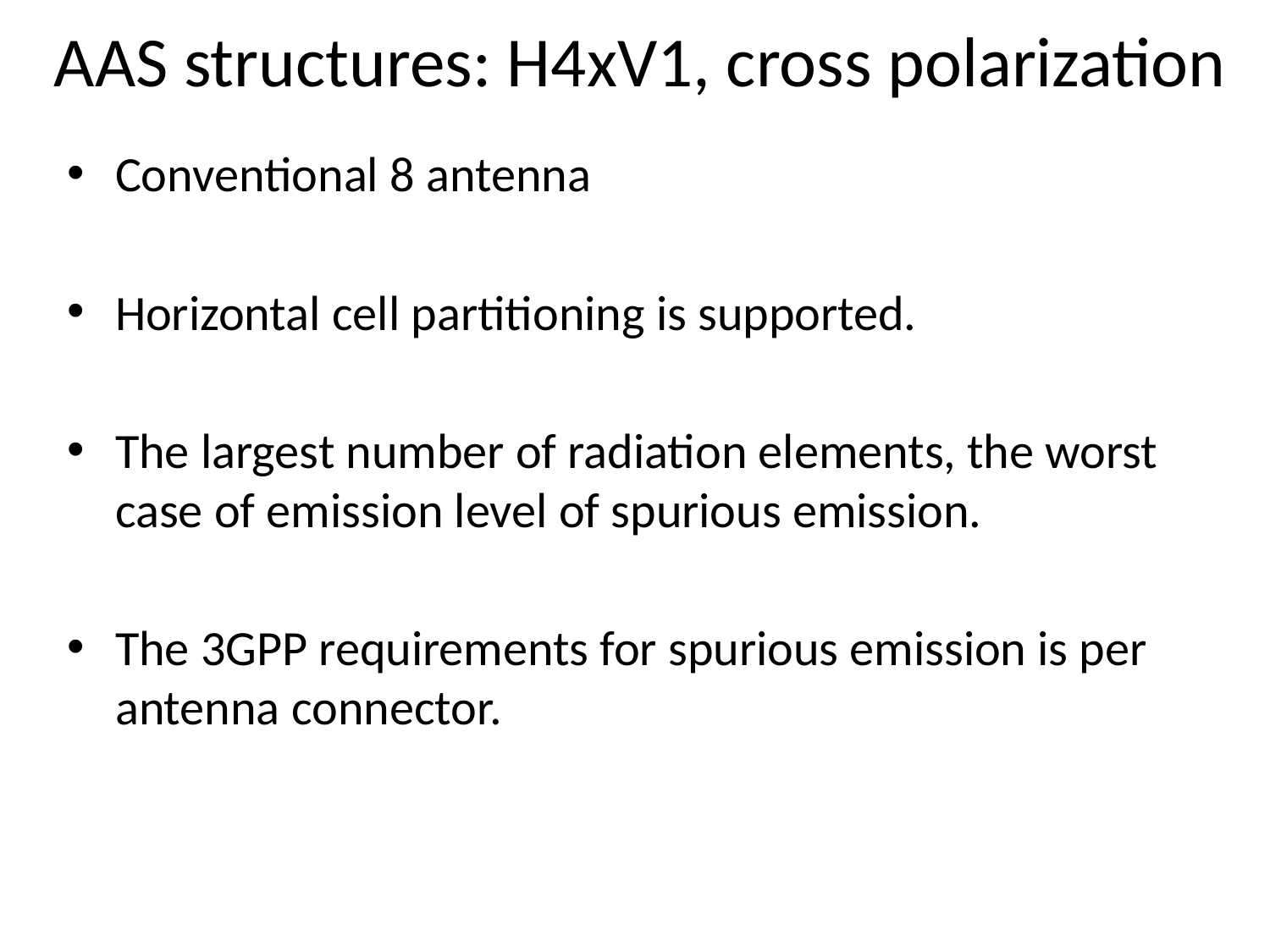

# AAS structures: H4xV1, cross polarization
Conventional 8 antenna

Horizontal cell partitioning is supported.

The largest number of radiation elements, the worst case of emission level of spurious emission.

The 3GPP requirements for spurious emission is per antenna connector.